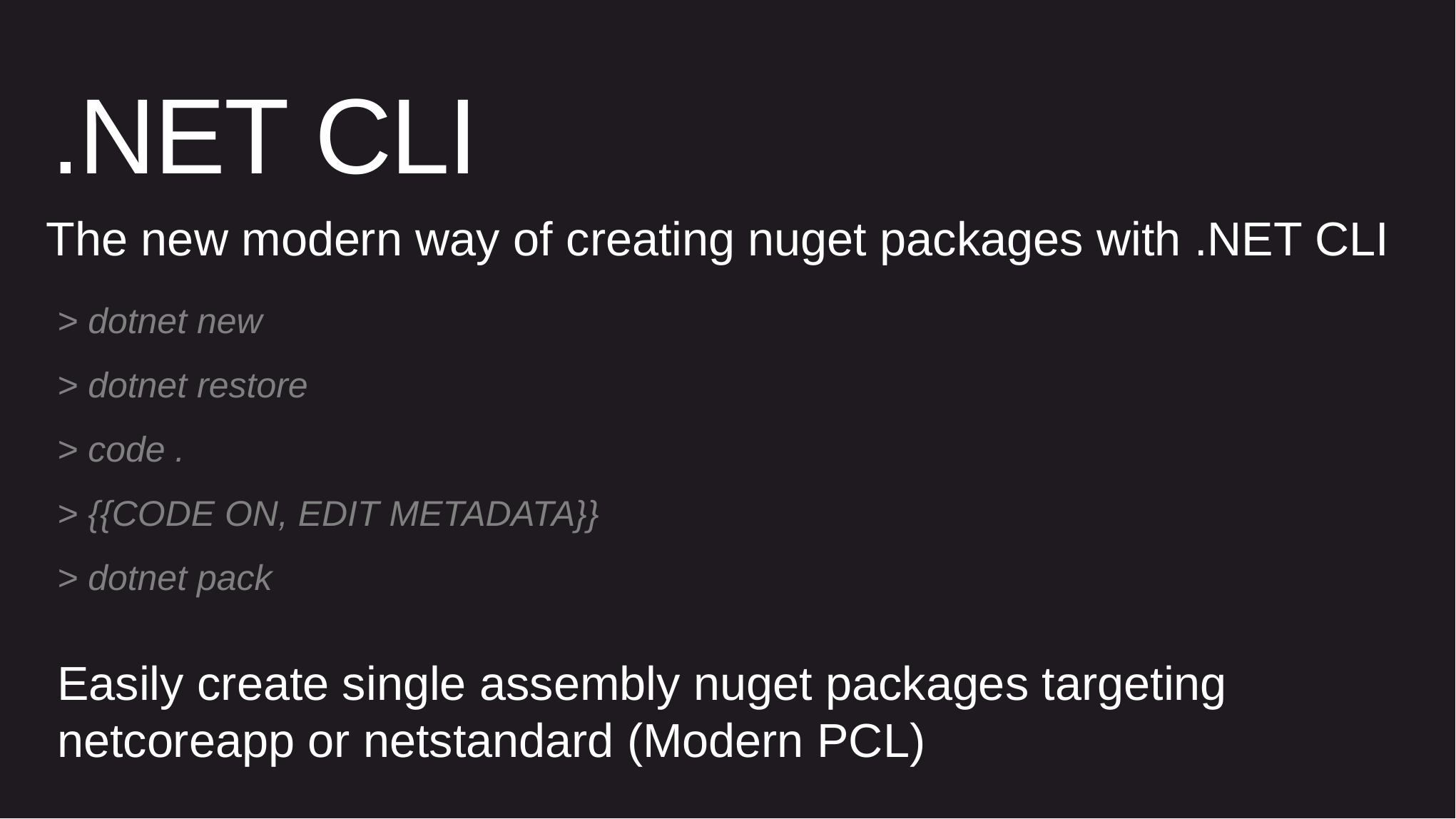

# .NET CLI
The new modern way of creating nuget packages with .NET CLI
> dotnet new

> dotnet restore

> code .

> {{CODE ON, EDIT METADATA}}

> dotnet pack
Easily create single assembly nuget packages targeting netcoreapp or netstandard (Modern PCL)